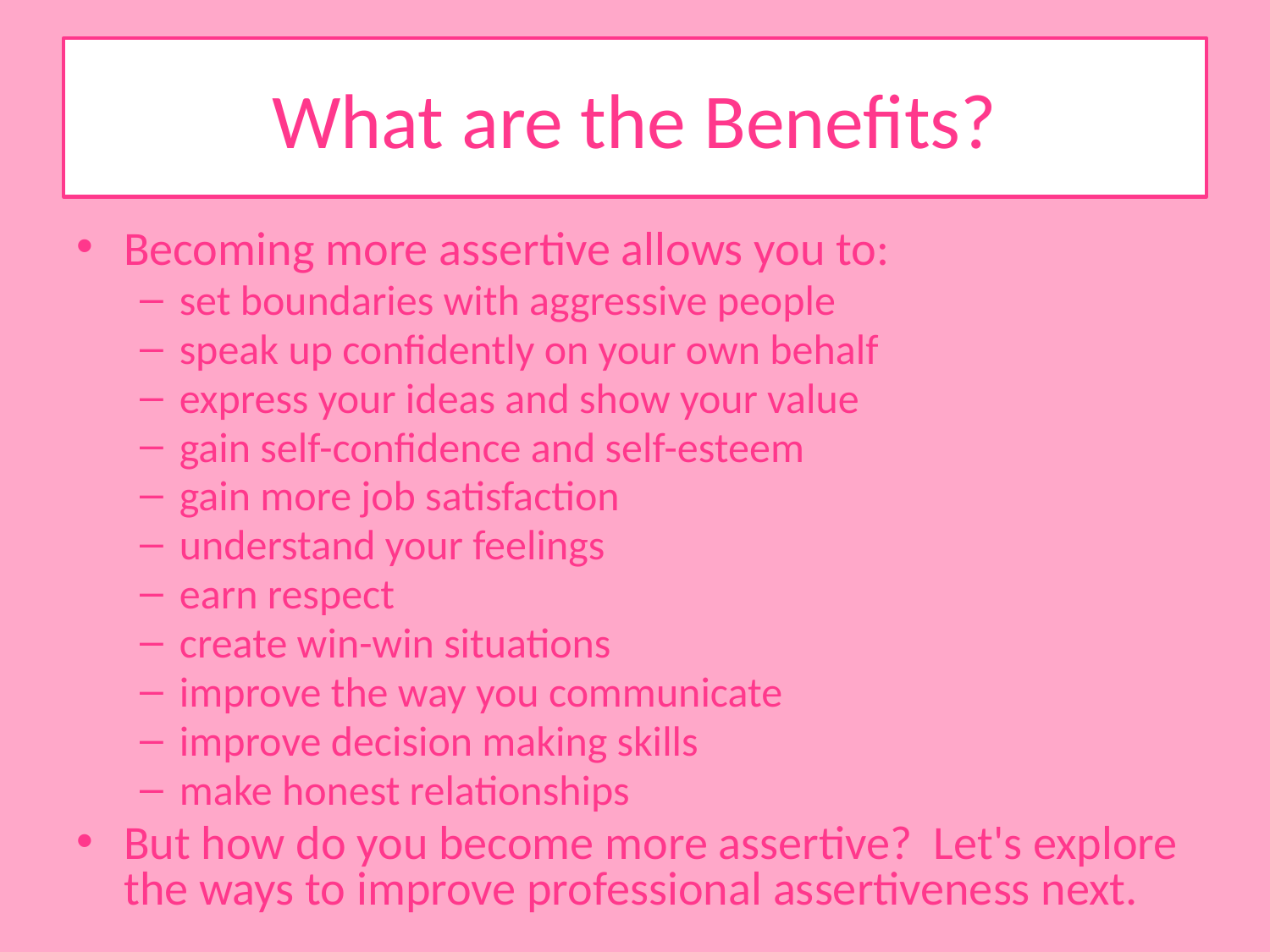

# What are the Benefits?
Becoming more assertive allows you to:
set boundaries with aggressive people
speak up confidently on your own behalf
express your ideas and show your value
gain self-confidence and self-esteem
gain more job satisfaction
understand your feelings
earn respect
create win-win situations
improve the way you communicate
improve decision making skills
make honest relationships
But how do you become more assertive?  Let's explore the ways to improve professional assertiveness next.